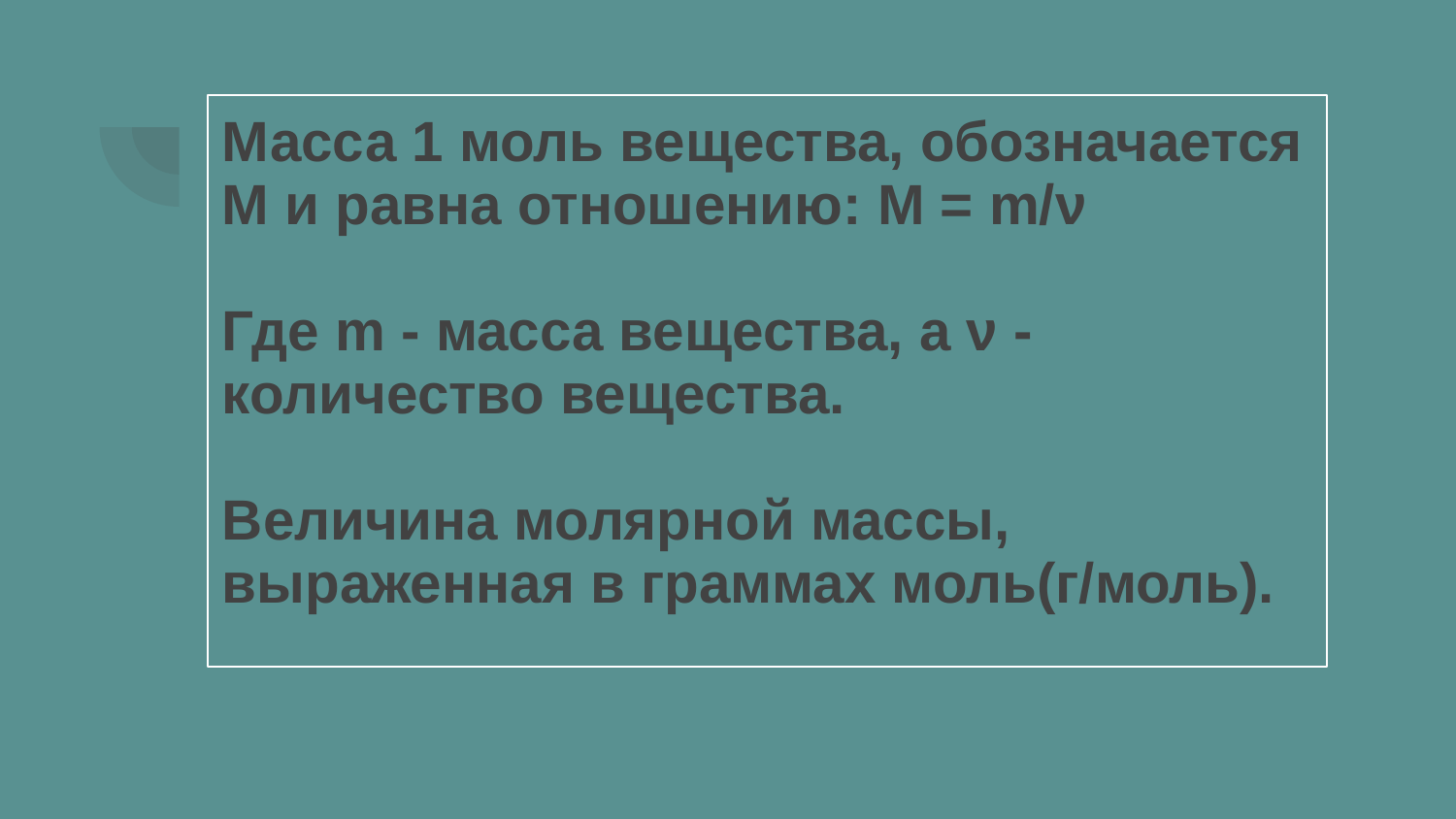

# Масса 1 моль вещества, обозначается M и равна отношению: M = m/ν

Где m - масса вещества, а ν - количество вещества.

Величина молярной массы, выраженная в граммах моль(г/моль).